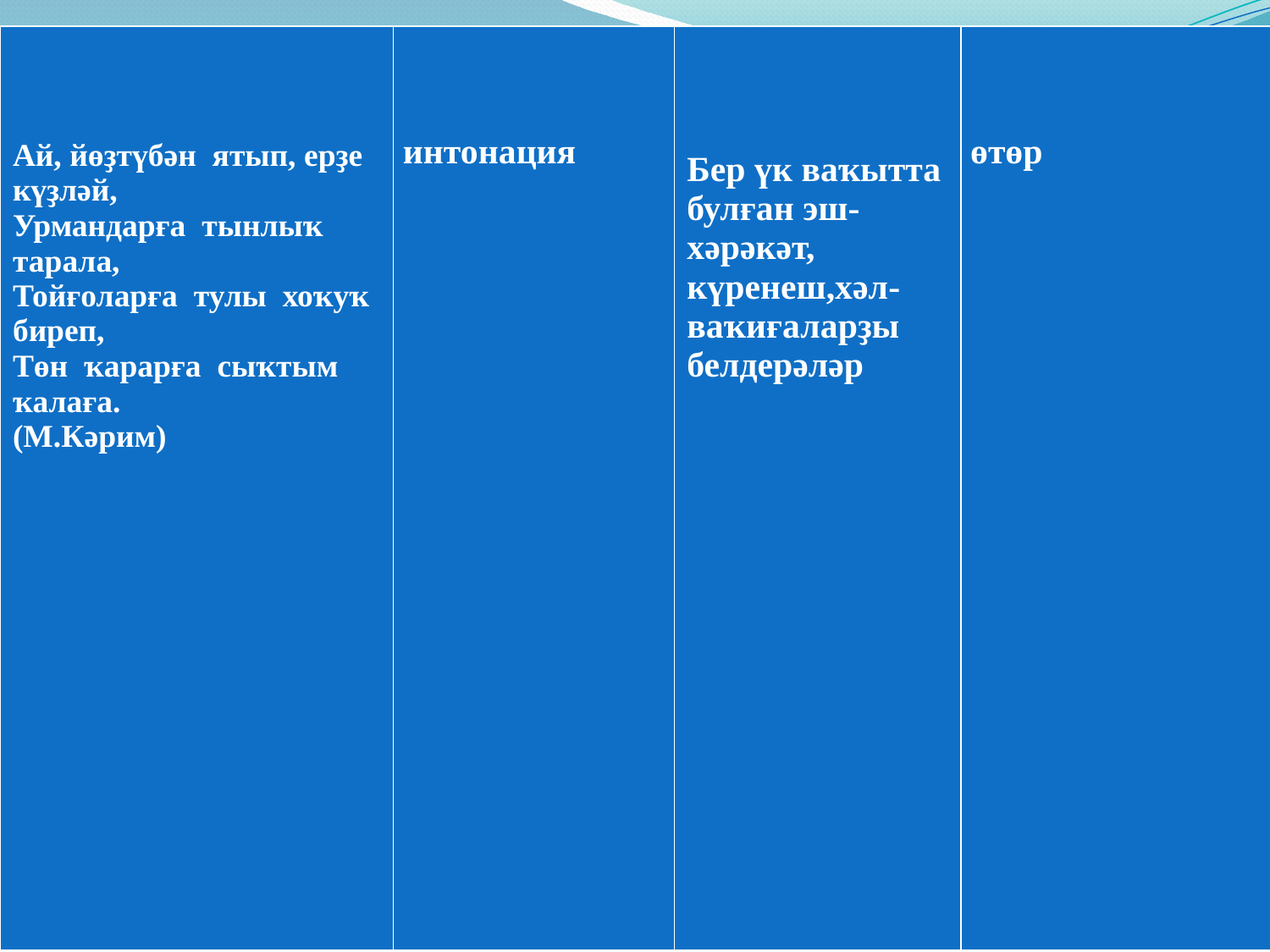

| Ай, йөҙтүбән ятып, ерҙе күҙләй, Урмандарға тынлыҡ тарала, Тойғоларға тулы хоҡуҡ биреп, Төн ҡарарға сыҡтым ҡалаға. (М.Кәрим) | интонация | Бер үк ваҡытта булған эш-хәрәкәт, күренеш,хәл-ваҡиғаларҙы белдерәләр | өтөр |
| --- | --- | --- | --- |
#